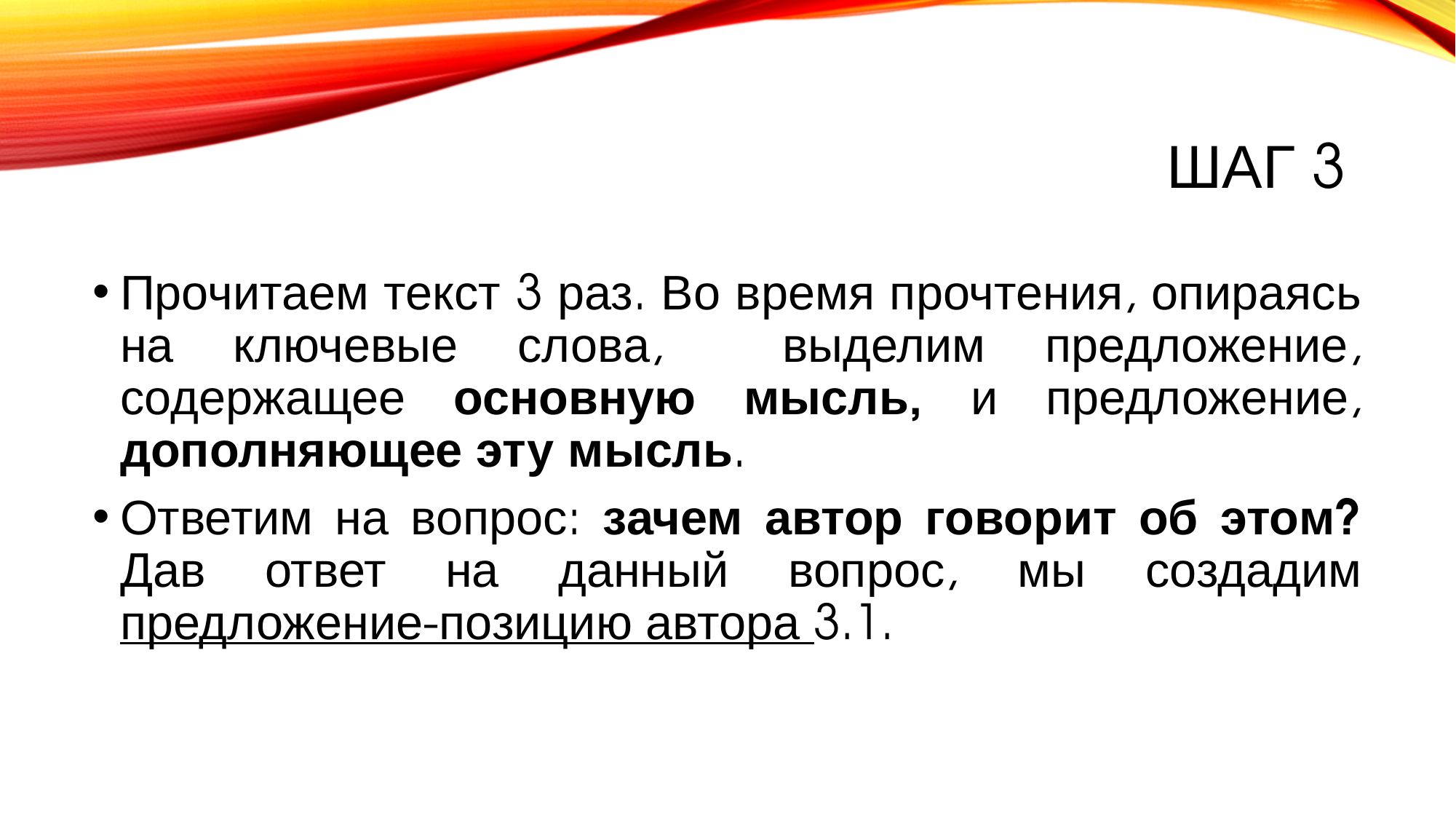

# Шаг 3
Прочитаем текст 3 раз. Во время прочтения, опираясь на ключевые слова,  выделим предложение, содержащее основную мысль, и предложение, дополняющее эту мысль.
Ответим на вопрос: зачем автор говорит об этом? Дав ответ на данный вопрос, мы создадим предложение-позицию автора 3.1.